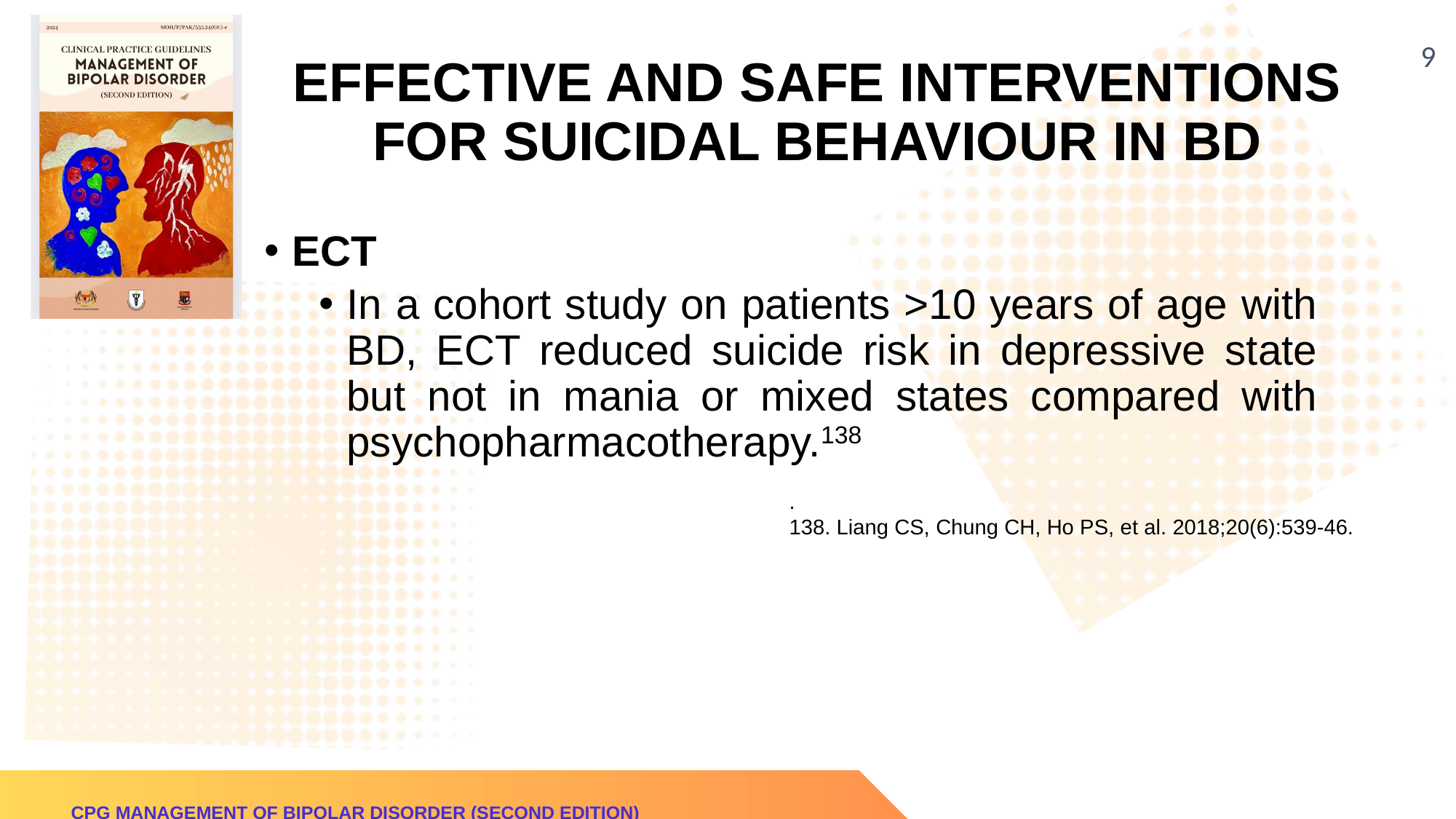

9
EFFECTIVE AND SAFE INTERVENTIONS FOR SUICIDAL BEHAVIOUR IN BD

ECT
In a cohort study on patients >10 years of age with BD, ECT reduced suicide risk in depressive state but not in mania or mixed states compared with psychopharmacotherapy.138

.
138. Liang CS, Chung CH, Ho PS, et al. 2018;20(6):539-46.

CPG MANAGEMENT OF BIPOLAR DISORDER (SECOND EDITION)